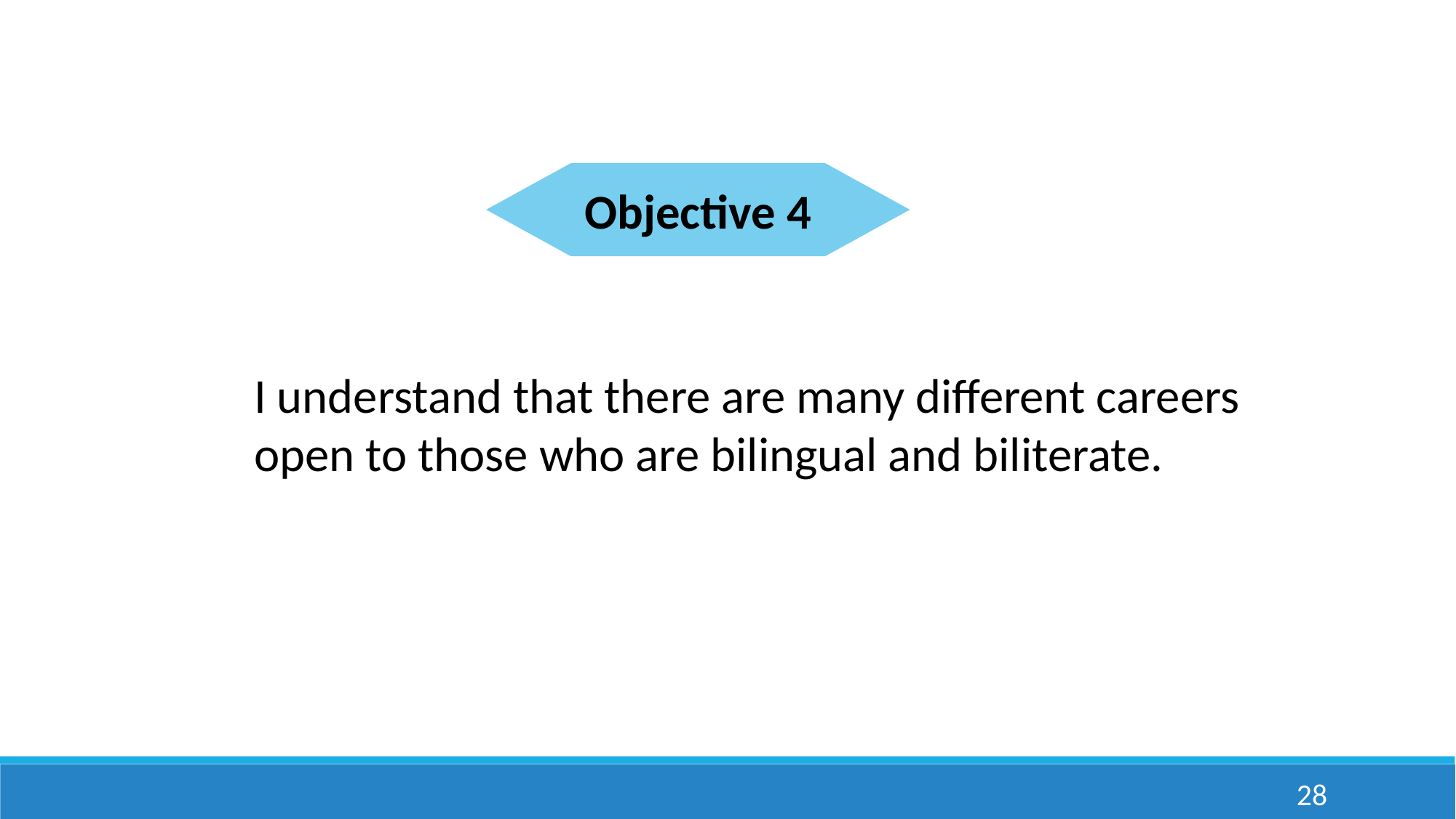

Objective 4
I understand that there are many different careers open to those who are bilingual and biliterate.

28